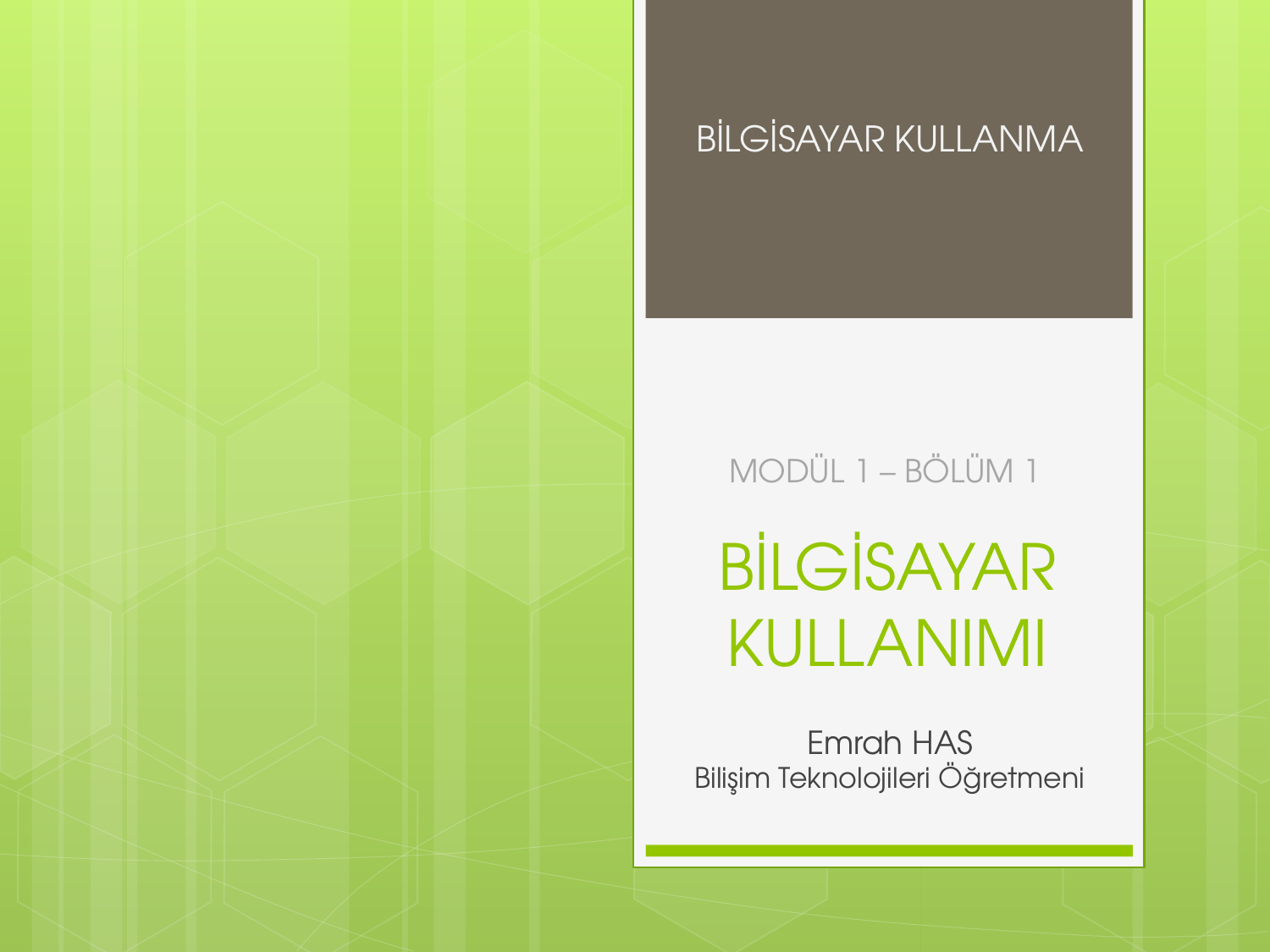

BİLGİSAYAR KULLANMA
MODÜL 1 – BÖLÜM 1
# BİLGİSAYAR KULLANIMI
Emrah HAS
Bilişim Teknolojileri Öğretmeni